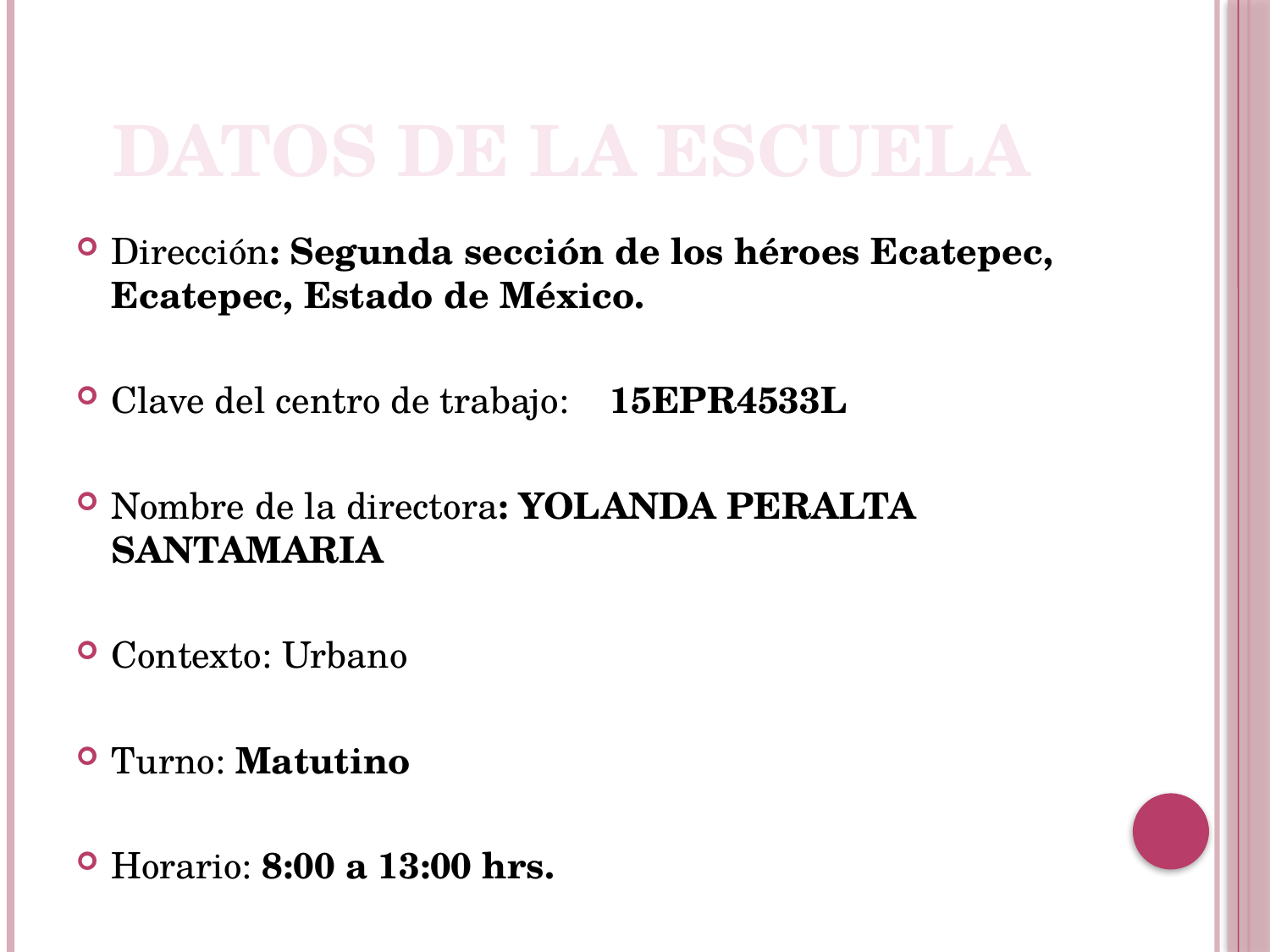

# DATOS DE LA ESCUELA
Dirección: Segunda sección de los héroes Ecatepec, Ecatepec, Estado de México.

Clave del centro de trabajo:    15EPR4533L

Nombre de la directora: YOLANDA PERALTA SANTAMARIA

Contexto: Urbano

Turno: Matutino

Horario: 8:00 a 13:00 hrs.